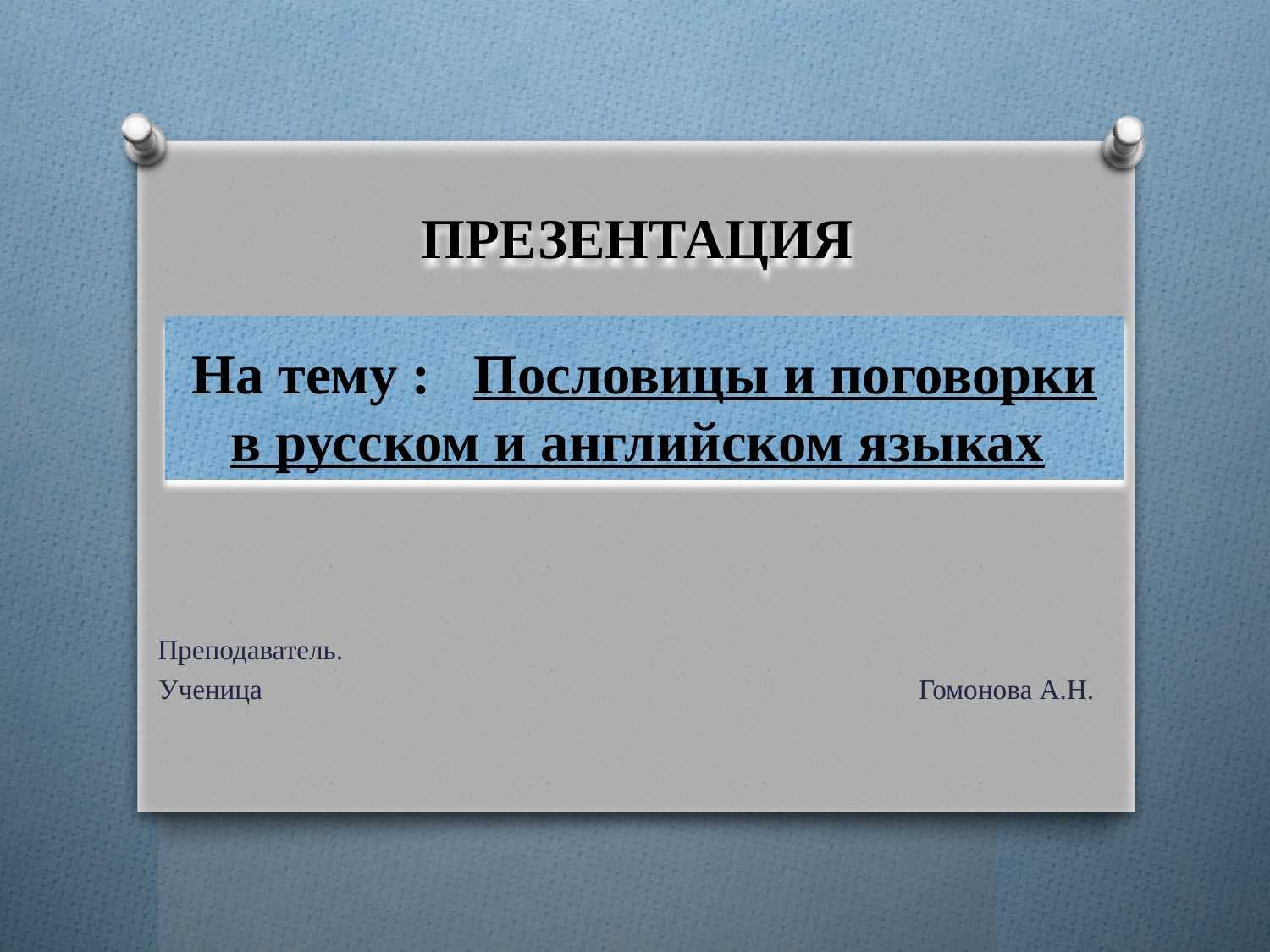

# ПРЕЗЕНТАЦИЯ    На тему :   Пословицы и поговорки в русском и английском языках

Преподаватель.
Ученица                                                                                              Гомонова А.Н.